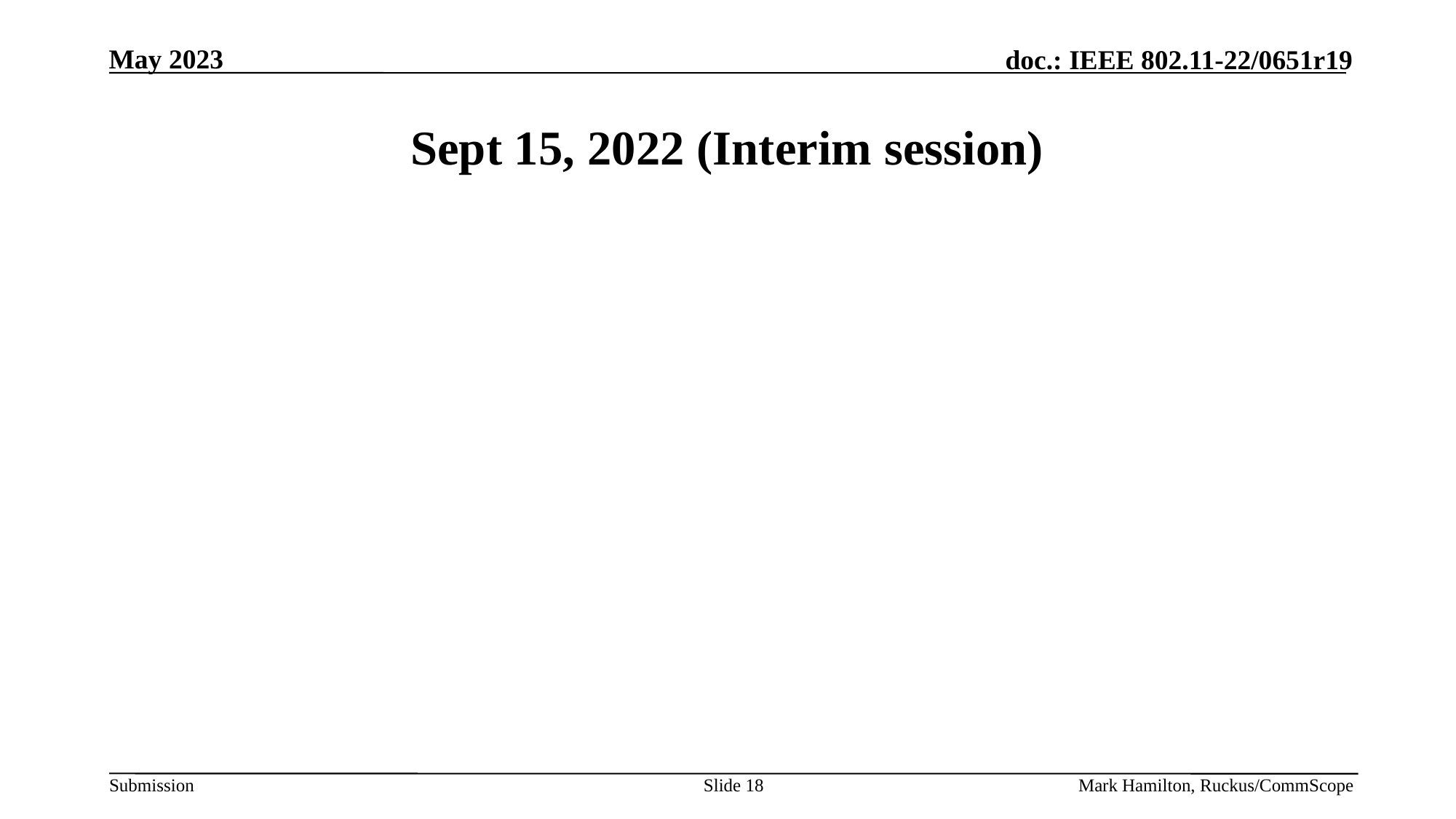

# Sept 15, 2022 (Interim session)
Slide 18